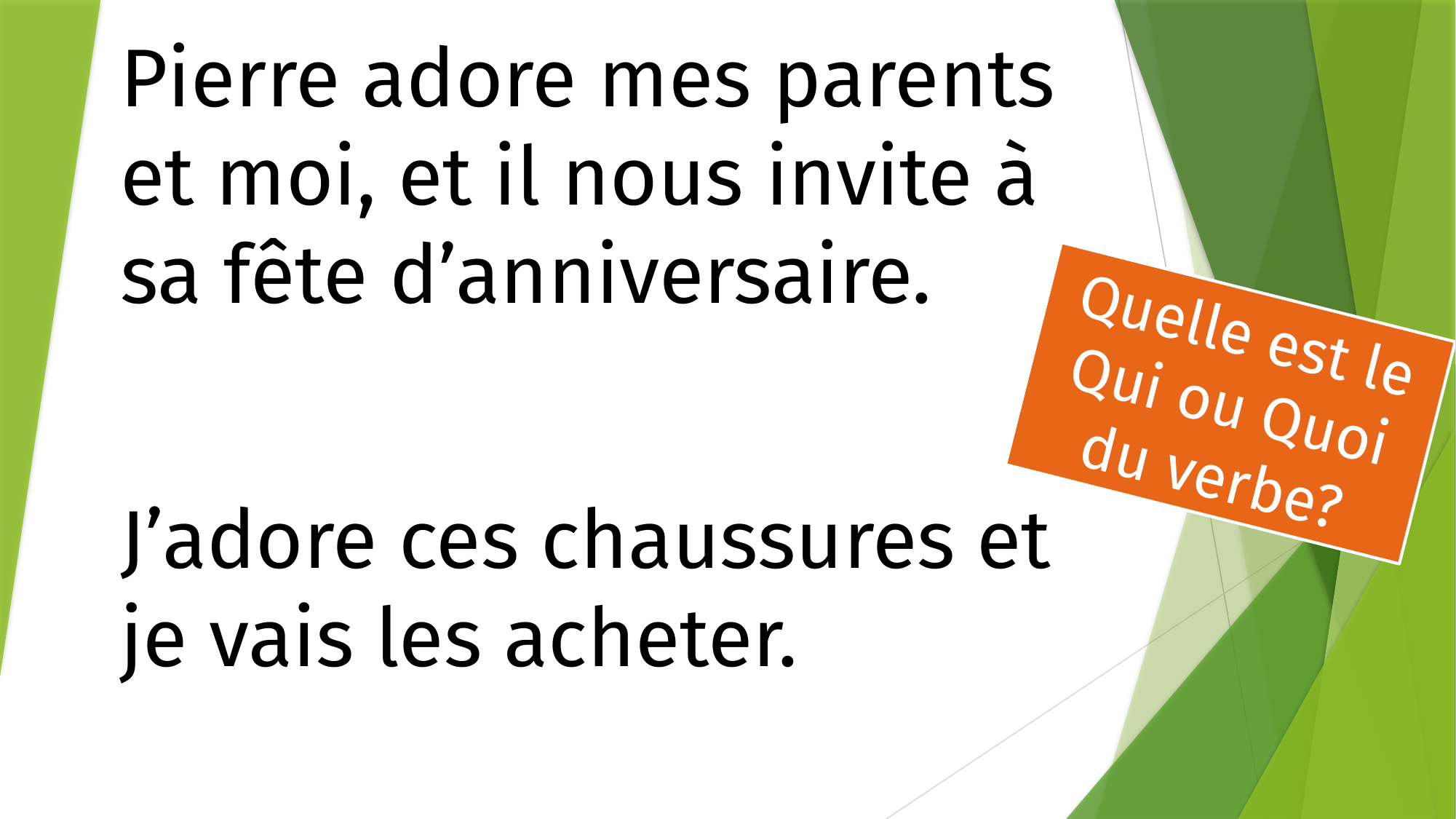

Pierre adore mes parents et moi, et il nous invite à sa fête d’anniversaire.
Quelle est le Qui ou Quoi du verbe?
J’adore ces chaussures et je vais les acheter.